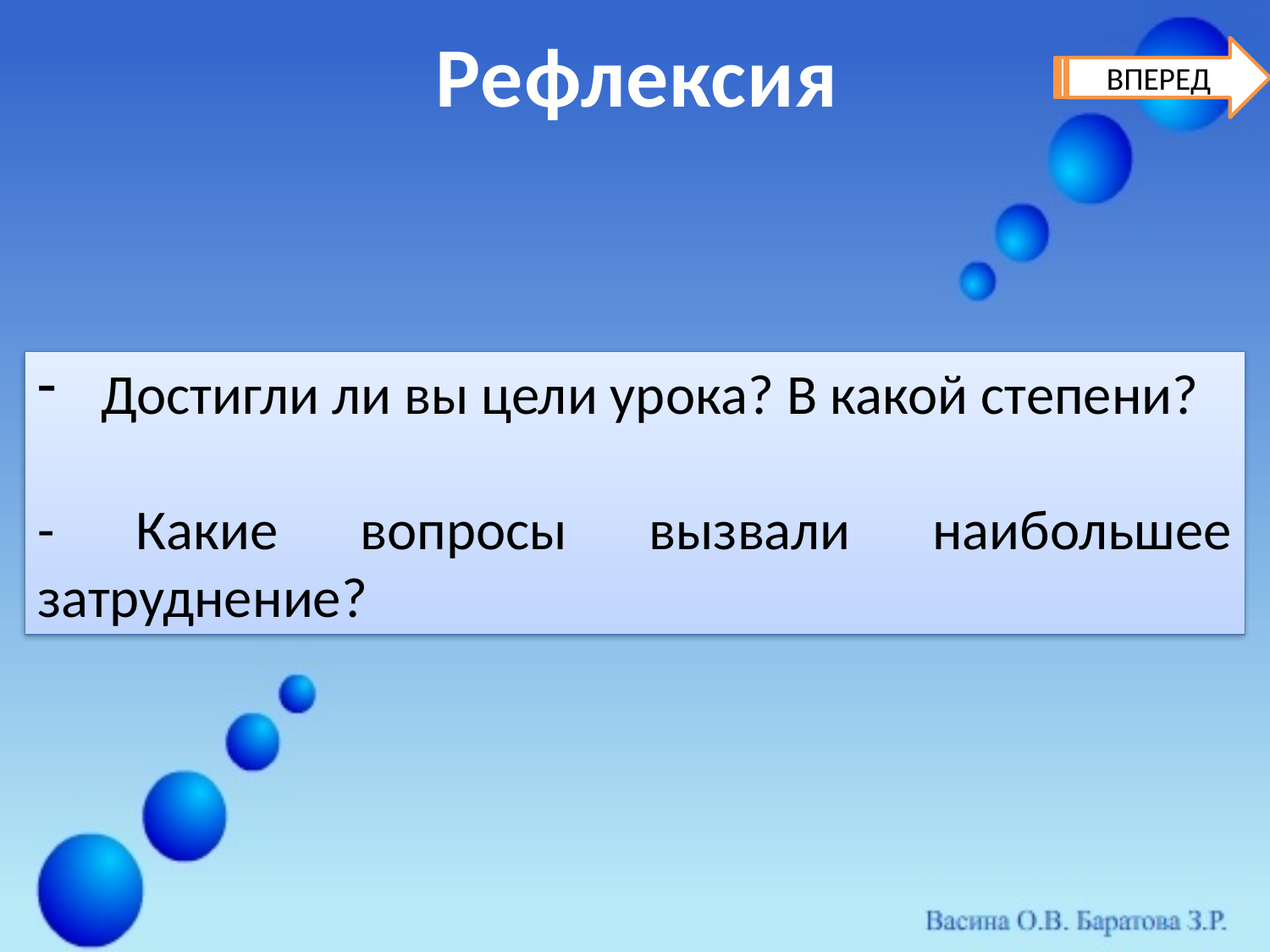

Рефлексия
ВПЕРЕД
Достигли ли вы цели урока? В какой степени?

- Какие вопросы вызвали наибольшее затруднение?